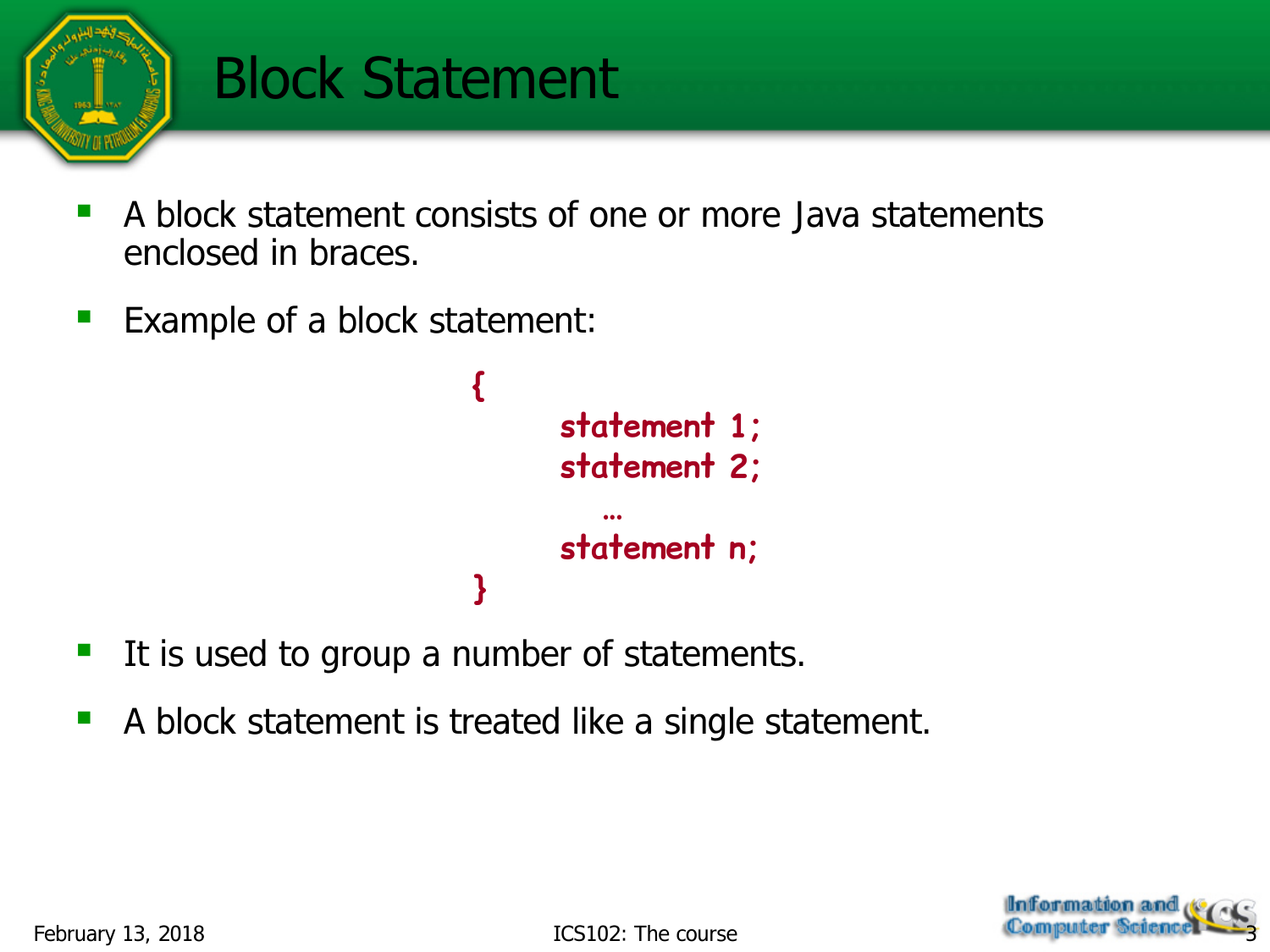

Block Statement
A block statement consists of one or more Java statements enclosed in braces.

Example of a block statement:

			    {
				statement 1;
				statement 2;
				   …
				statement n;
			   }

It is used to group a number of statements.

A block statement is treated like a single statement.

February 13, 2018
ICS102: The course
3